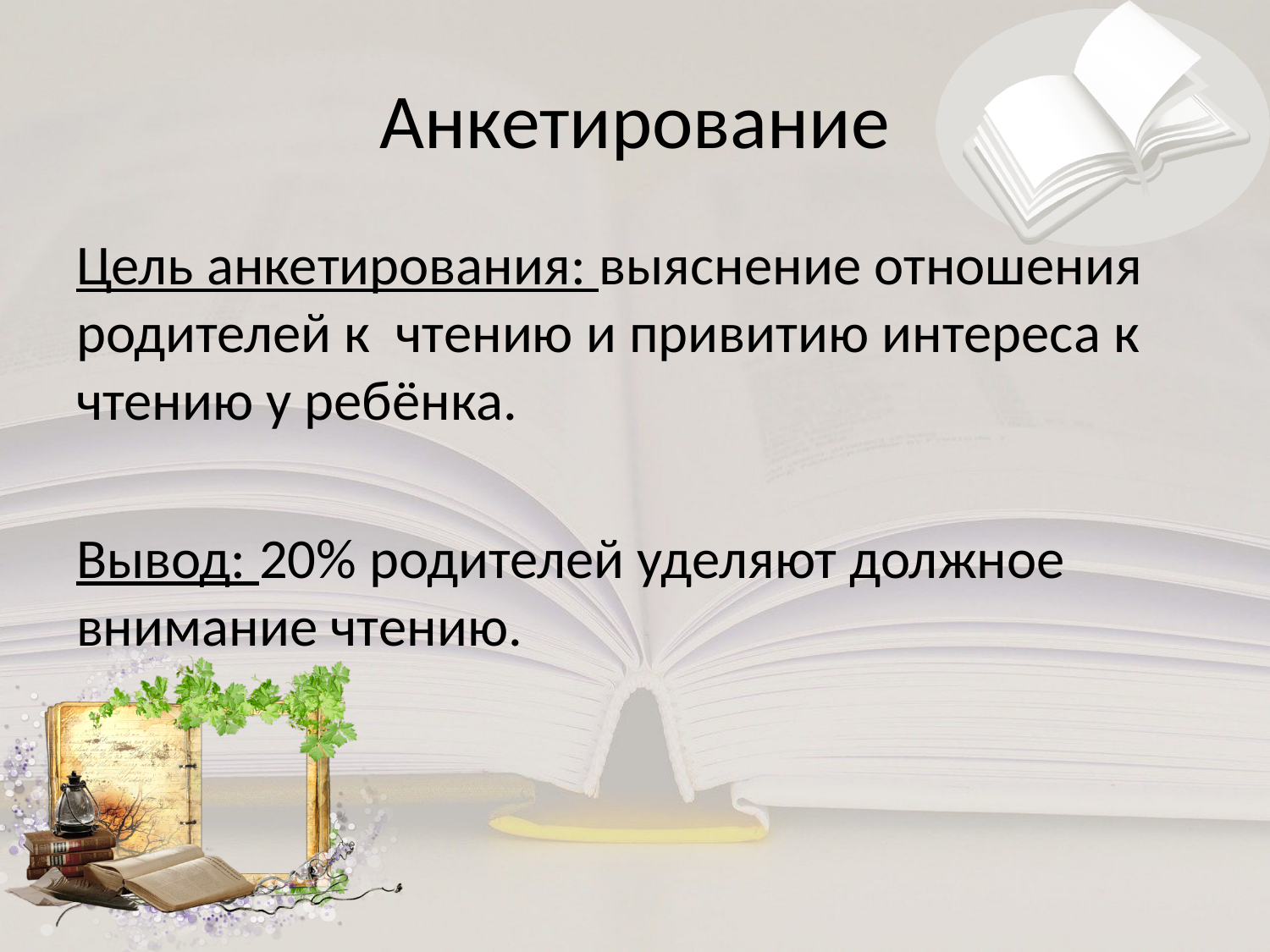

# Анкетирование
Цель анкетирования: выяснение отношения родителей к  чтению и привитию интереса к чтению у ребёнка.

Вывод: 20% родителей уделяют должное внимание чтению.